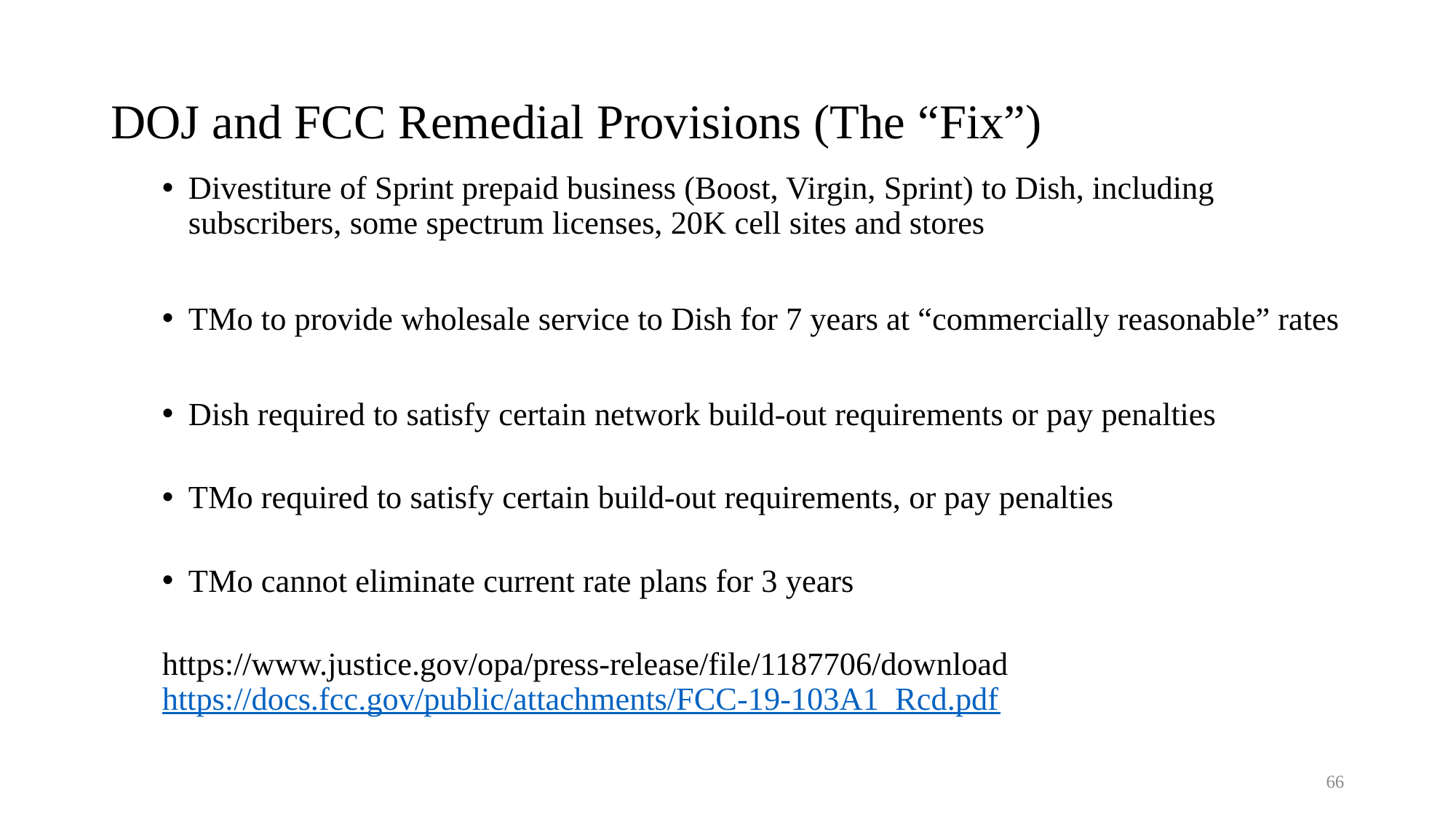

# DOJ and FCC Remedial Provisions (The “Fix”)
Divestiture of Sprint prepaid business (Boost, Virgin, Sprint) to Dish, including subscribers, some spectrum licenses, 20K cell sites and stores

TMo to provide wholesale service to Dish for 7 years at “commercially reasonable” rates

Dish required to satisfy certain network build-out requirements or pay penalties

TMo required to satisfy certain build-out requirements, or pay penalties

TMo cannot eliminate current rate plans for 3 years

https://www.justice.gov/opa/press-release/file/1187706/download https://docs.fcc.gov/public/attachments/FCC-19-103A1_Rcd.pdf

66